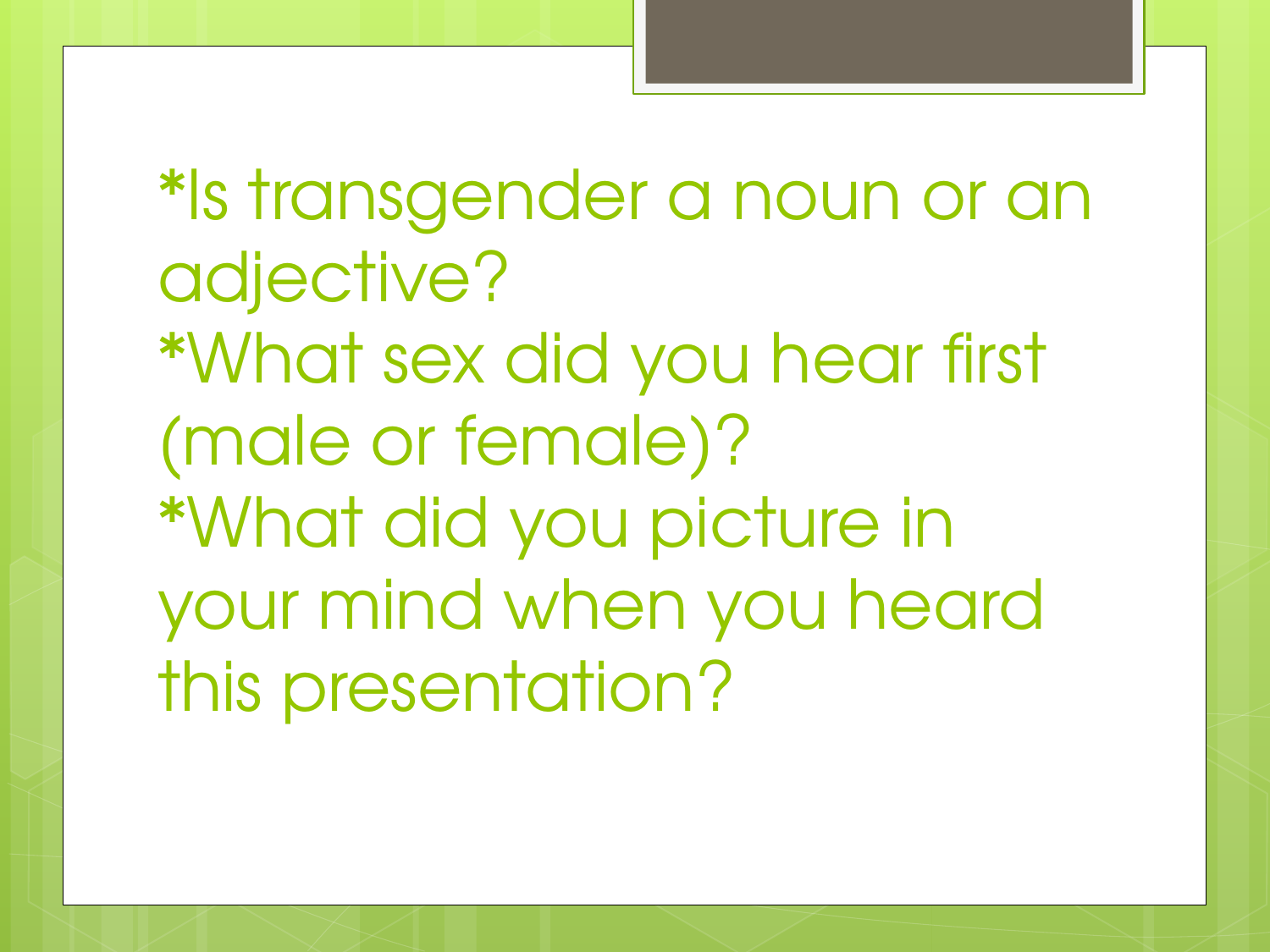

# *Is transgender a noun or an adjective? *What sex did you hear first (male or female)? *What did you picture in your mind when you heard this presentation?